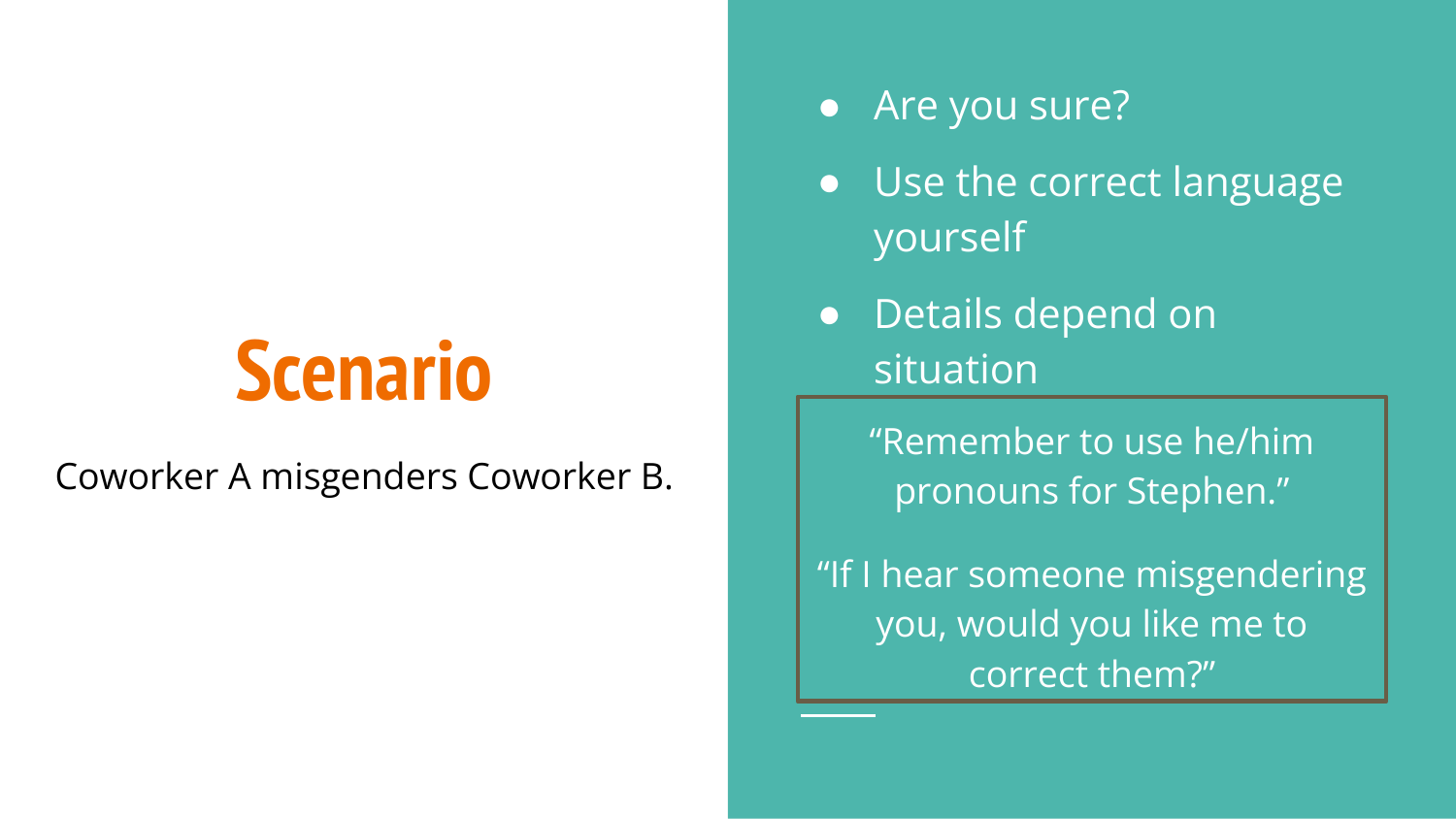

Are you sure?
Use the correct language yourself
Details depend on situation
# Scenario
“Remember to use he/him pronouns for Stephen.”
“If I hear someone misgendering you, would you like me to correct them?”
Coworker A misgenders Coworker B.